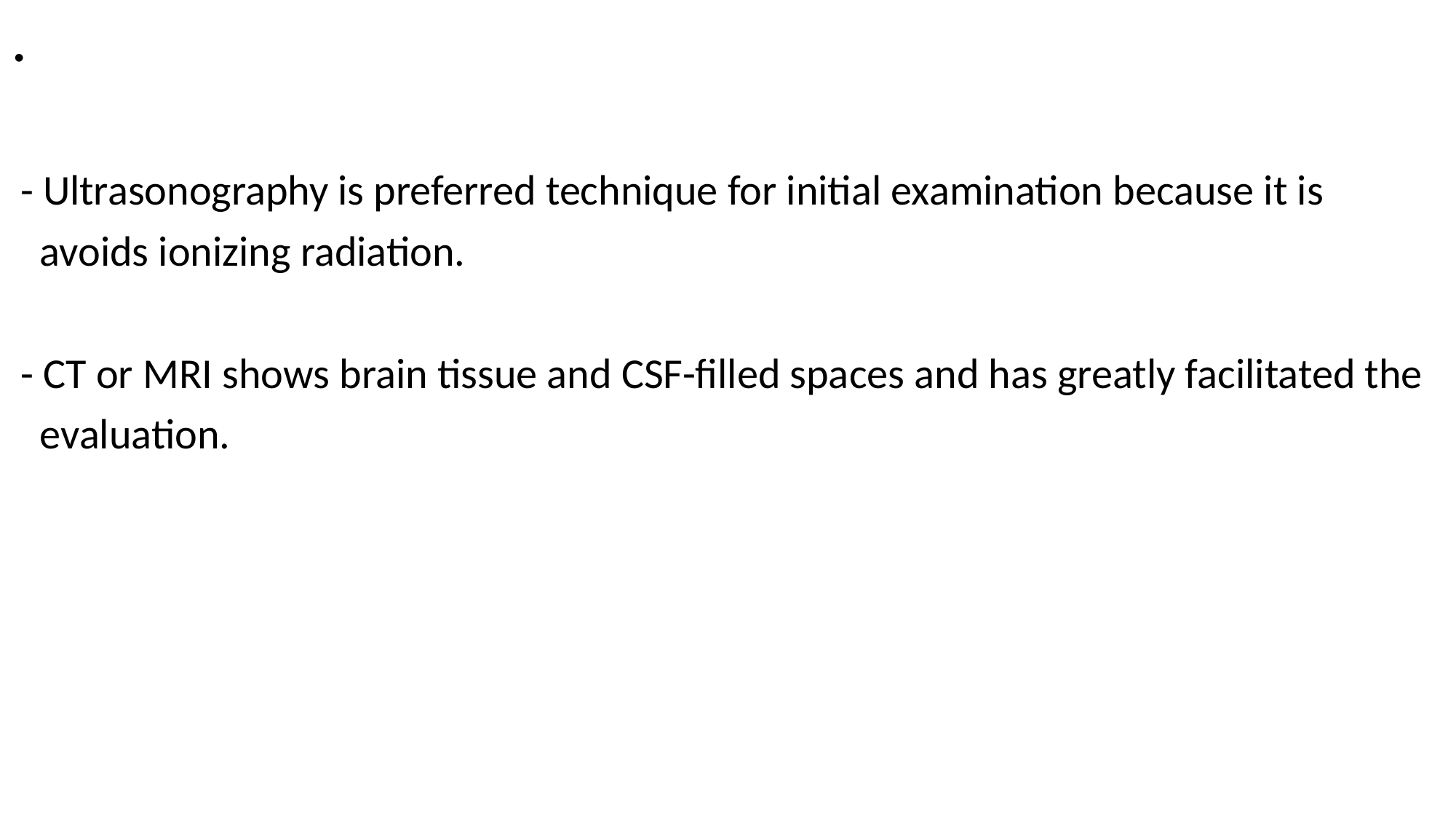

# .

 - Ultrasonography is preferred technique for initial examination because it is
   avoids ionizing radiation.

 - CT or MRI shows brain tissue and CSF-filled spaces and has greatly facilitated the
   evaluation.